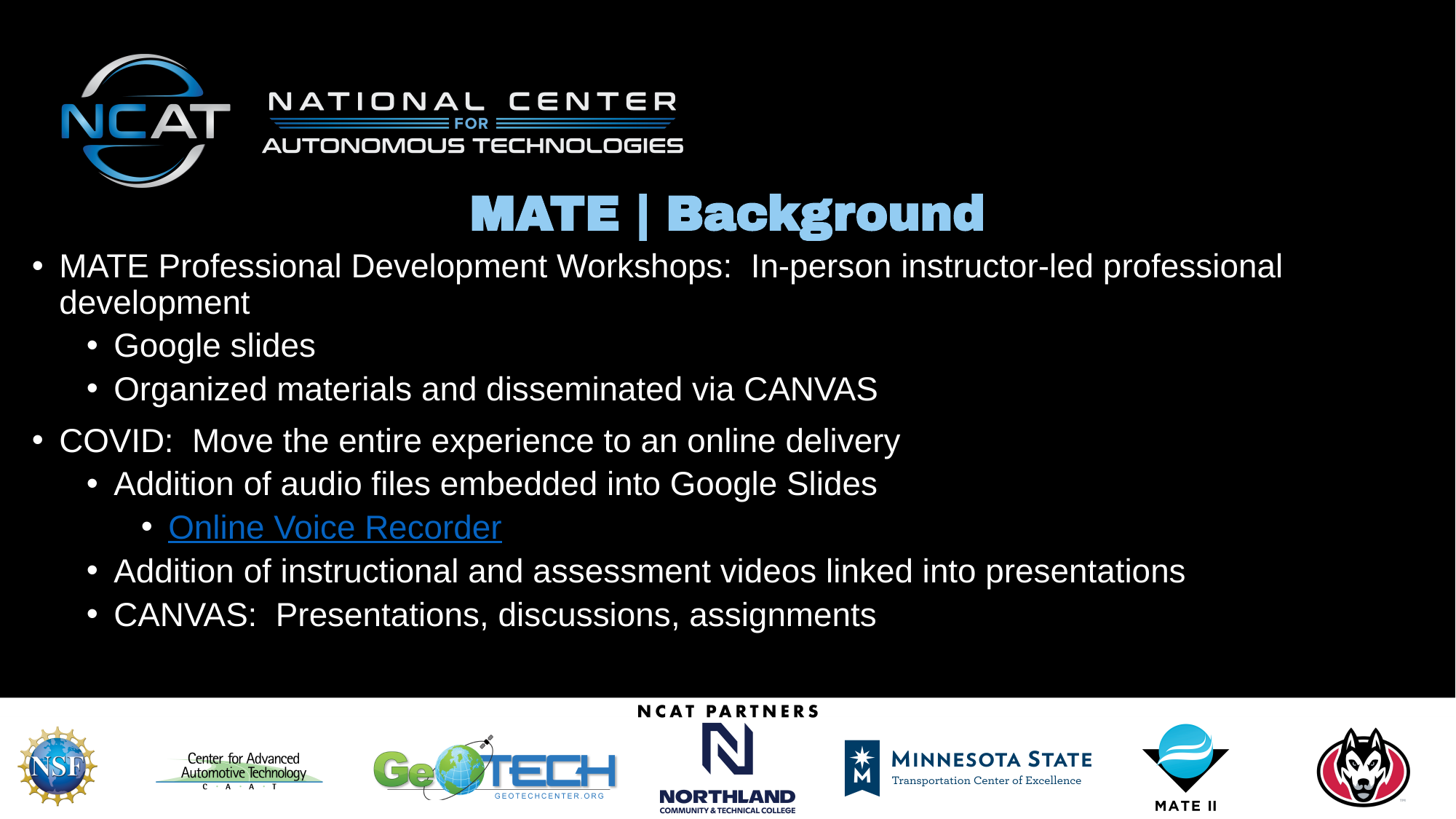

# MATE | Background
MATE Professional Development Workshops:  In-person instructor-led professional development
Google slides
Organized materials and disseminated via CANVAS
COVID:  Move the entire experience to an online delivery
Addition of audio files embedded into Google Slides
Online Voice Recorder
Addition of instructional and assessment videos linked into presentations
CANVAS:  Presentations, discussions, assignments